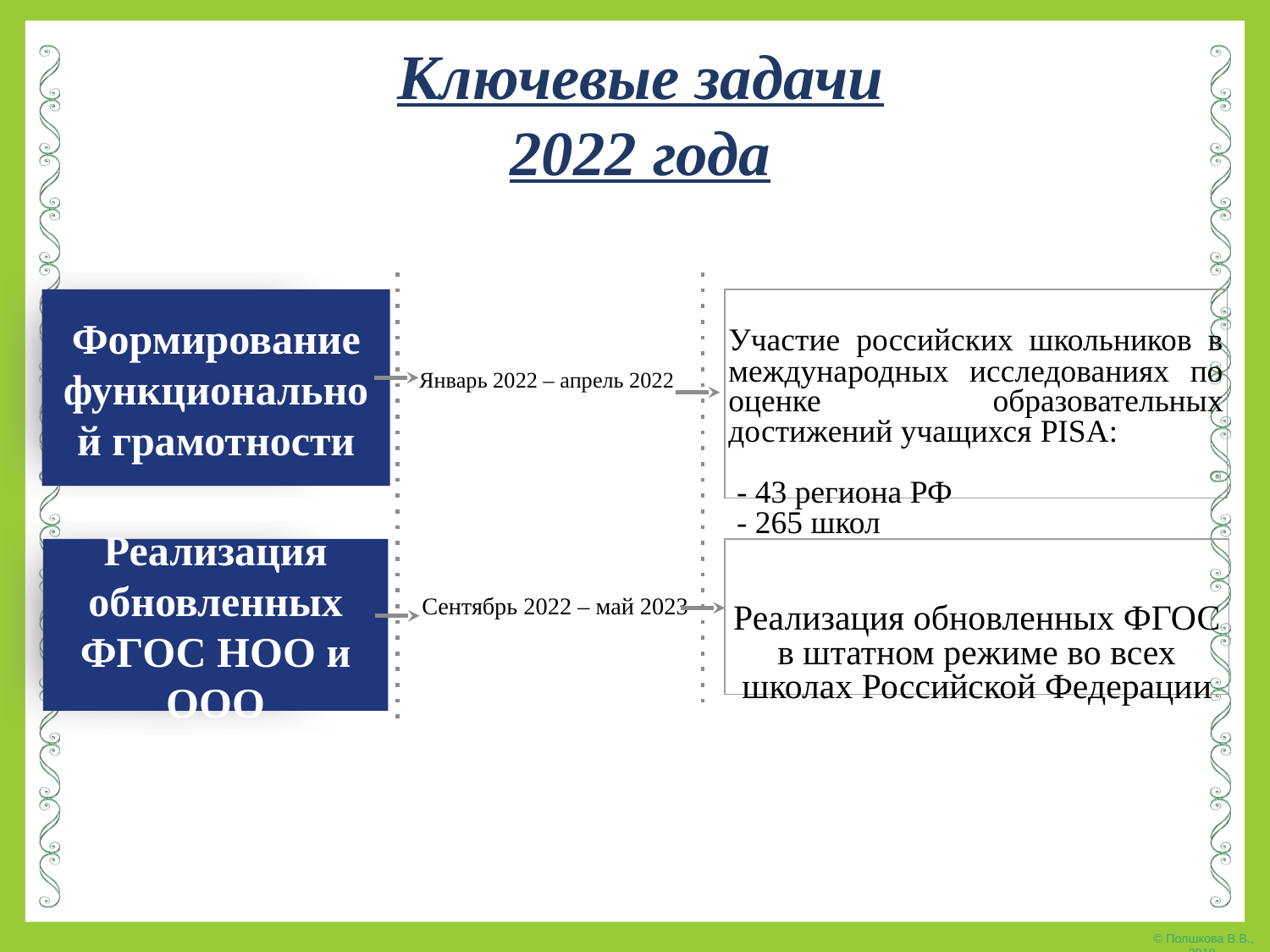

Ключевые задачи 2022 года
Формирование функциональной грамотности

Участие российских школьников в международных исследованиях по оценке образовательных достижений учащихся PISA:

 - 43 региона РФ
 - 265 школ

Январь 2022 – апрель 2022
Реализация обновленных ФГОС НОО и ООО

Реализация обновленных ФГОС в штатном режиме во всех школах Российской Федерации
Сентябрь 2022 – май 2023